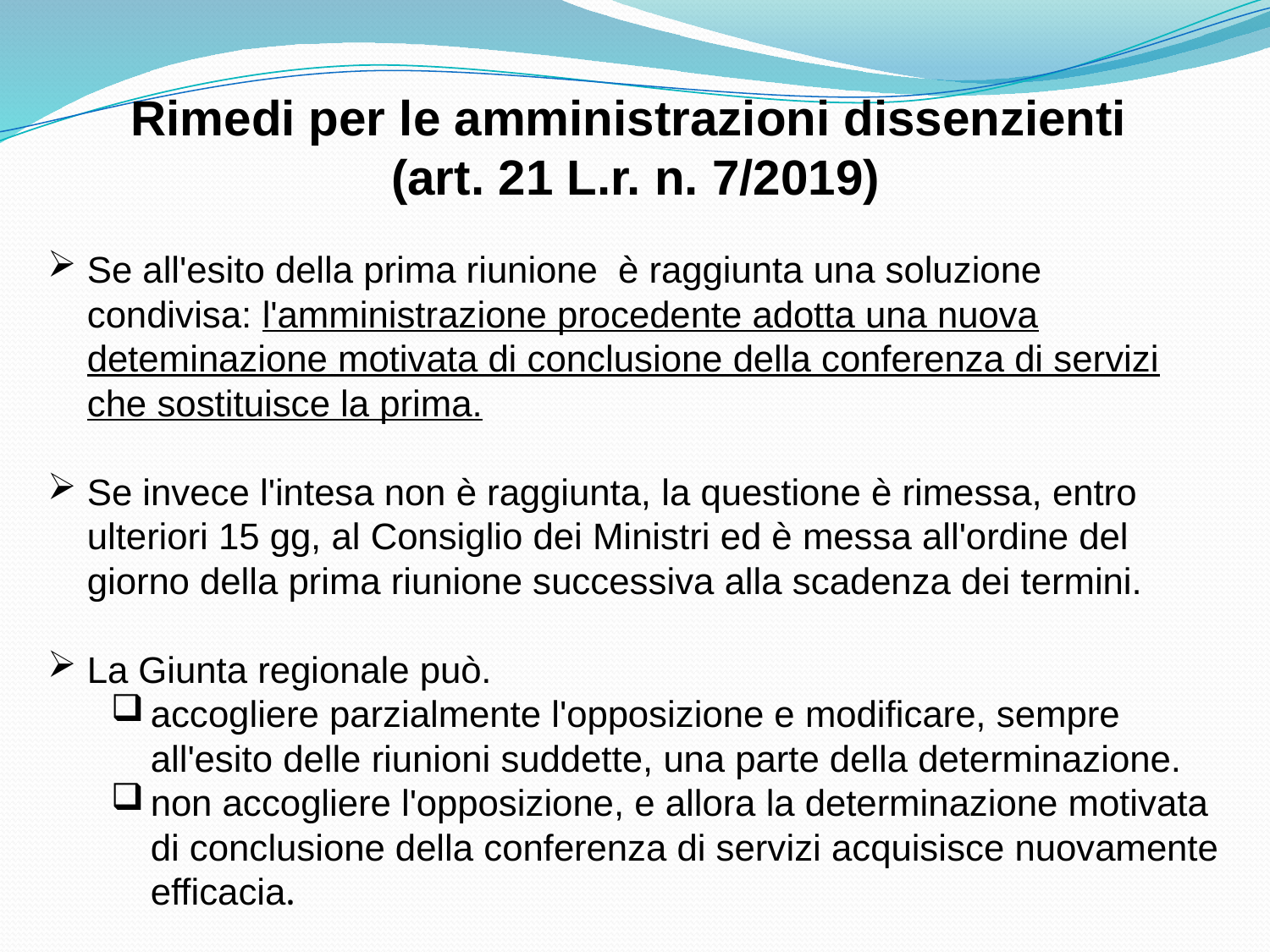

# Rimedi per le amministrazioni dissenzienti (art. 21 L.r. n. 7/2019)
Se all'esito della prima riunione  è raggiunta una soluzione condivisa: l'amministrazione procedente adotta una nuova deteminazione motivata di conclusione della conferenza di servizi che sostituisce la prima.

Se invece l'intesa non è raggiunta, la questione è rimessa, entro ulteriori 15 gg, al Consiglio dei Ministri ed è messa all'ordine del giorno della prima riunione successiva alla scadenza dei termini.

La Giunta regionale può.
accogliere parzialmente l'opposizione e modificare, sempre all'esito delle riunioni suddette, una parte della determinazione.
non accogliere l'opposizione, e allora la determinazione motivata di conclusione della conferenza di servizi acquisisce nuovamente efficacia.